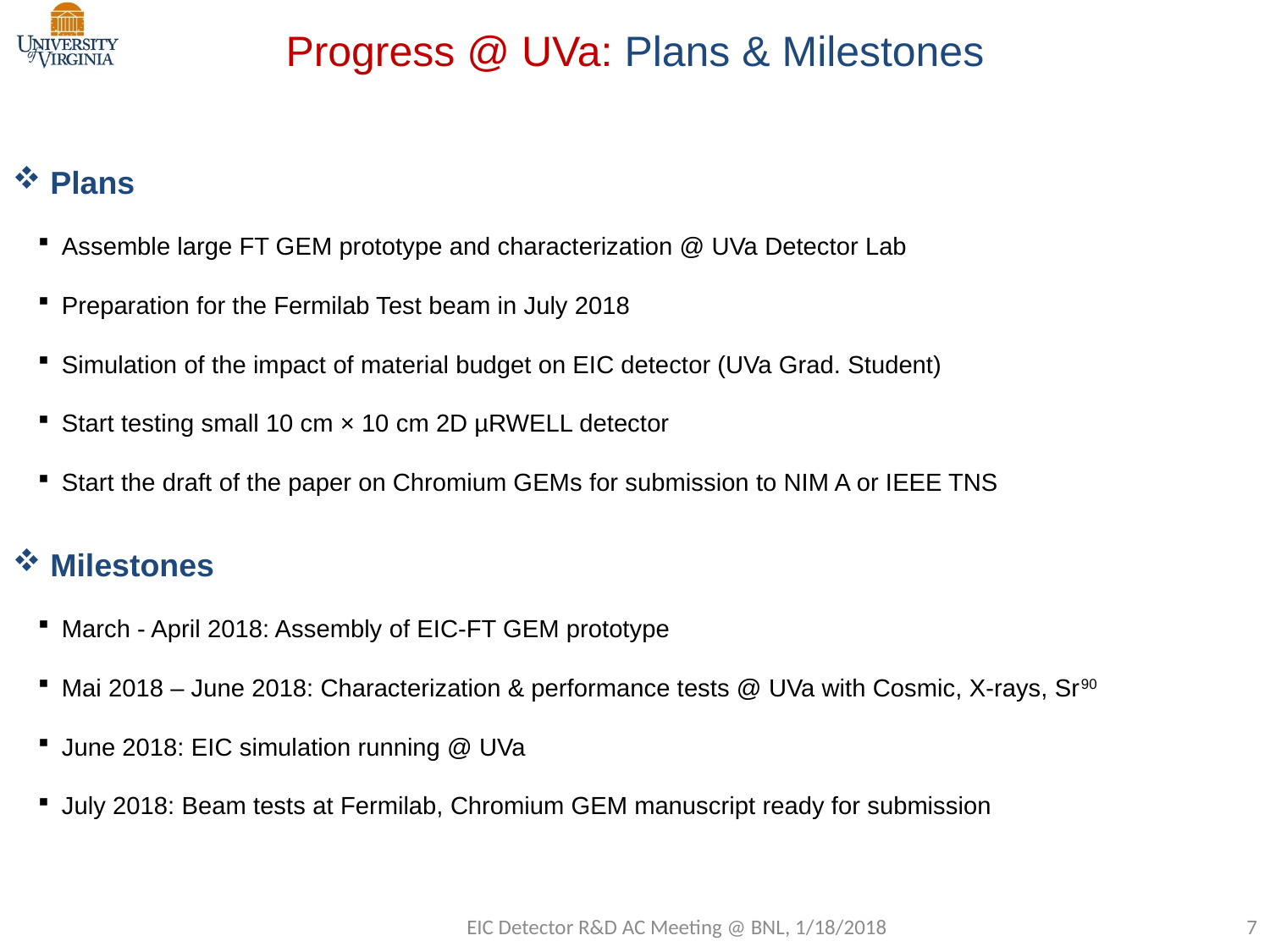

Progress @ UVa: Plans & Milestones
 Plans
Assemble large FT GEM prototype and characterization @ UVa Detector Lab
Preparation for the Fermilab Test beam in July 2018
Simulation of the impact of material budget on EIC detector (UVa Grad. Student)
Start testing small 10 cm × 10 cm 2D µRWELL detector
Start the draft of the paper on Chromium GEMs for submission to NIM A or IEEE TNS
 Milestones
March - April 2018: Assembly of EIC-FT GEM prototype
Mai 2018 – June 2018: Characterization & performance tests @ UVa with Cosmic, X-rays, Sr90
June 2018: EIC simulation running @ UVa
July 2018: Beam tests at Fermilab, Chromium GEM manuscript ready for submission
EIC Detector R&D AC Meeting @ BNL, 1/18/2018
7